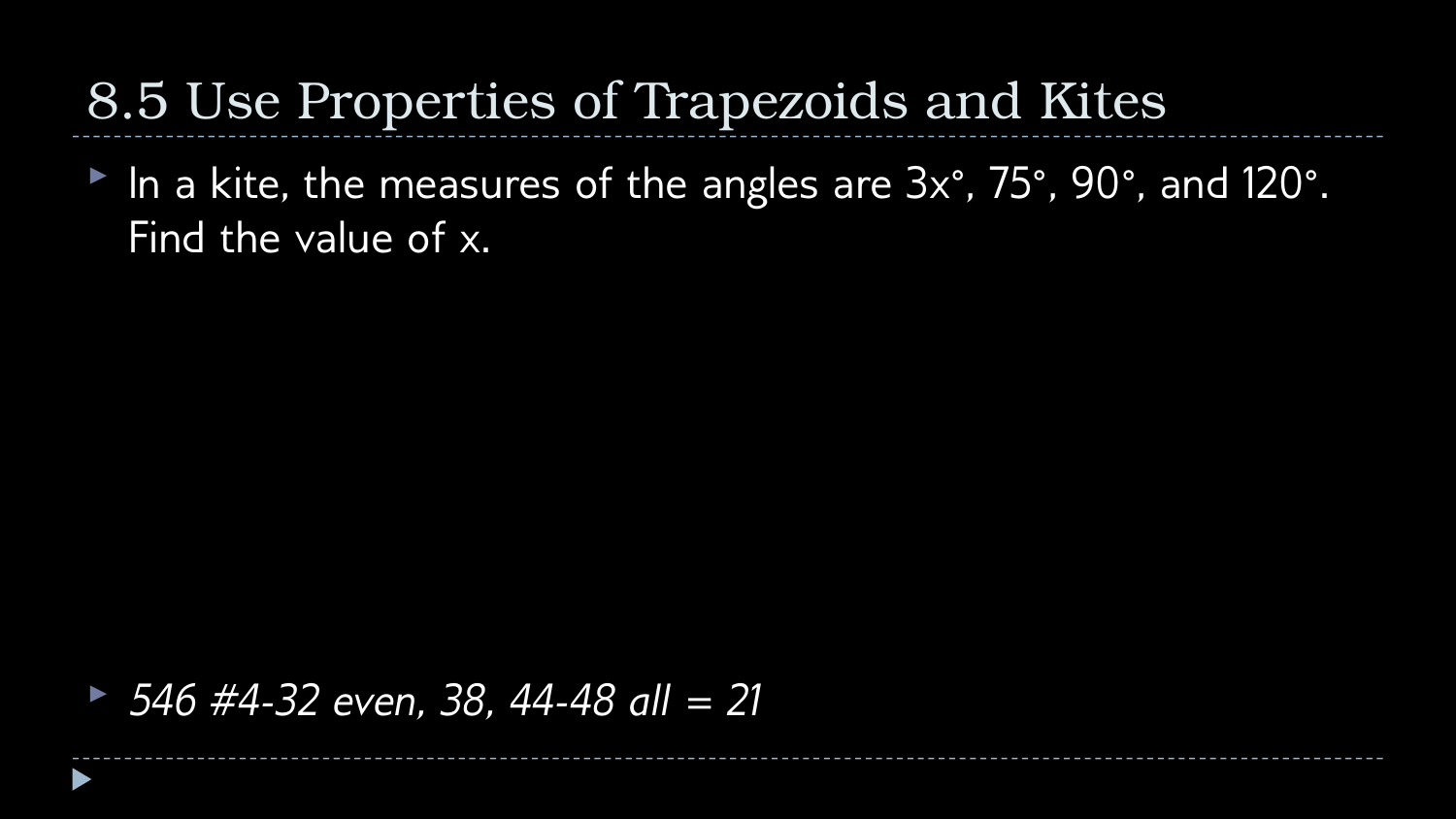

# 8.5 Use Properties of Trapezoids and Kites
In a kite, the measures of the angles are 3x°, 75°, 90°, and 120°.  Find the value of x.

546 #4-32 even, 38, 44-48 all = 21